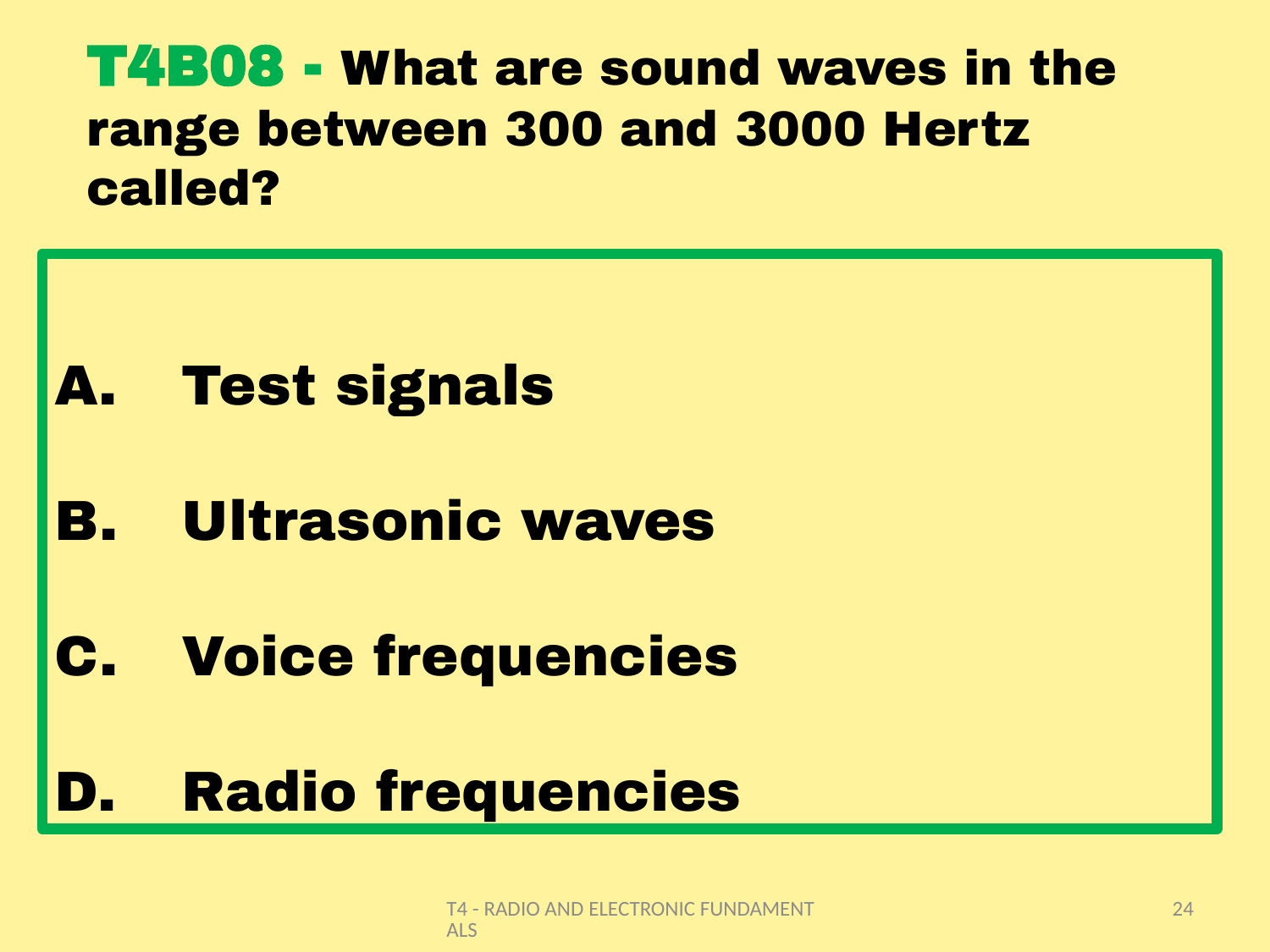

# T4B08 - What are sound waves in the range between 300 and 3000 Hertz called?

Test signals
Ultrasonic waves
Voice frequencies
Radio frequencies
T4 - RADIO AND ELECTRONIC FUNDAMENTALS
24